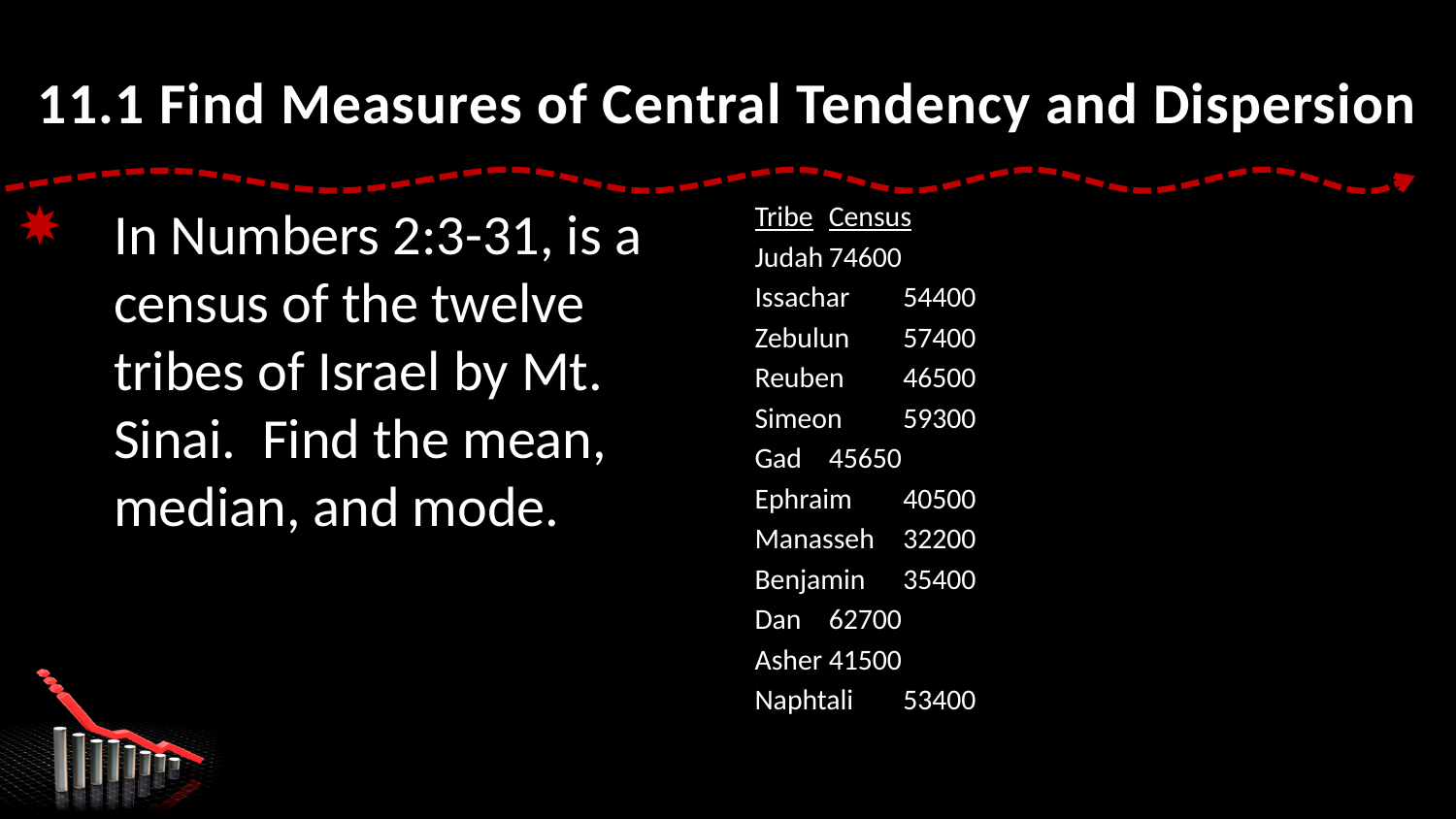

# 11.1 Find Measures of Central Tendency and Dispersion
In Numbers 2:3-31, is a census of the twelve tribes of Israel by Mt. Sinai.  Find the mean, median, and mode.

Tribe		Census
Judah		74600
Issachar		54400
Zebulun		57400
Reuben		46500
Simeon		59300
Gad		45650
Ephraim		40500
Manasseh		32200
Benjamin		35400
Dan		62700
Asher		41500
Naphtali		53400